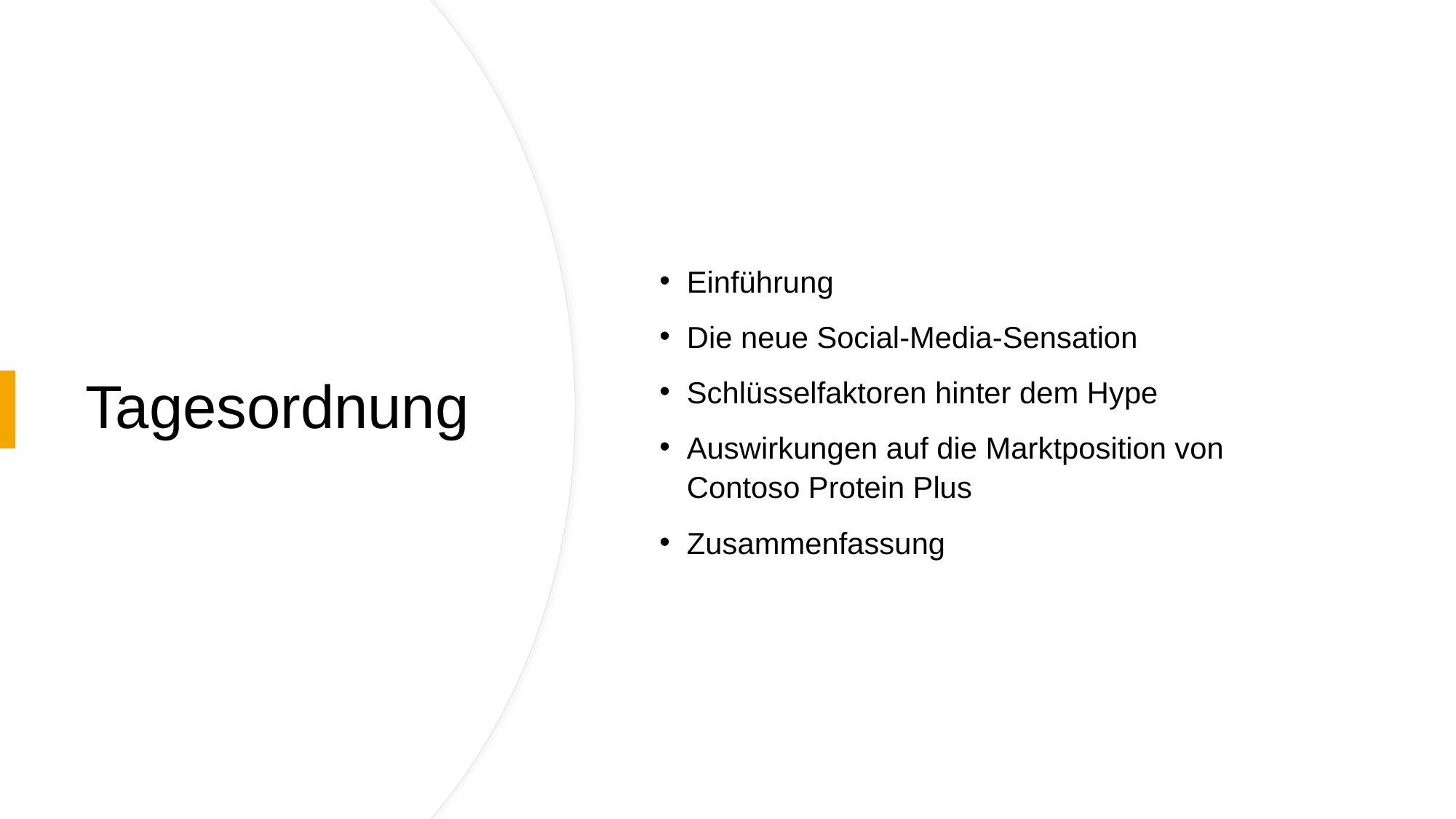

Einführung
Die neue Social-Media-Sensation
Schlüsselfaktoren hinter dem Hype
Auswirkungen auf die Marktposition von Contoso Protein Plus
Zusammenfassung
# Tagesordnung